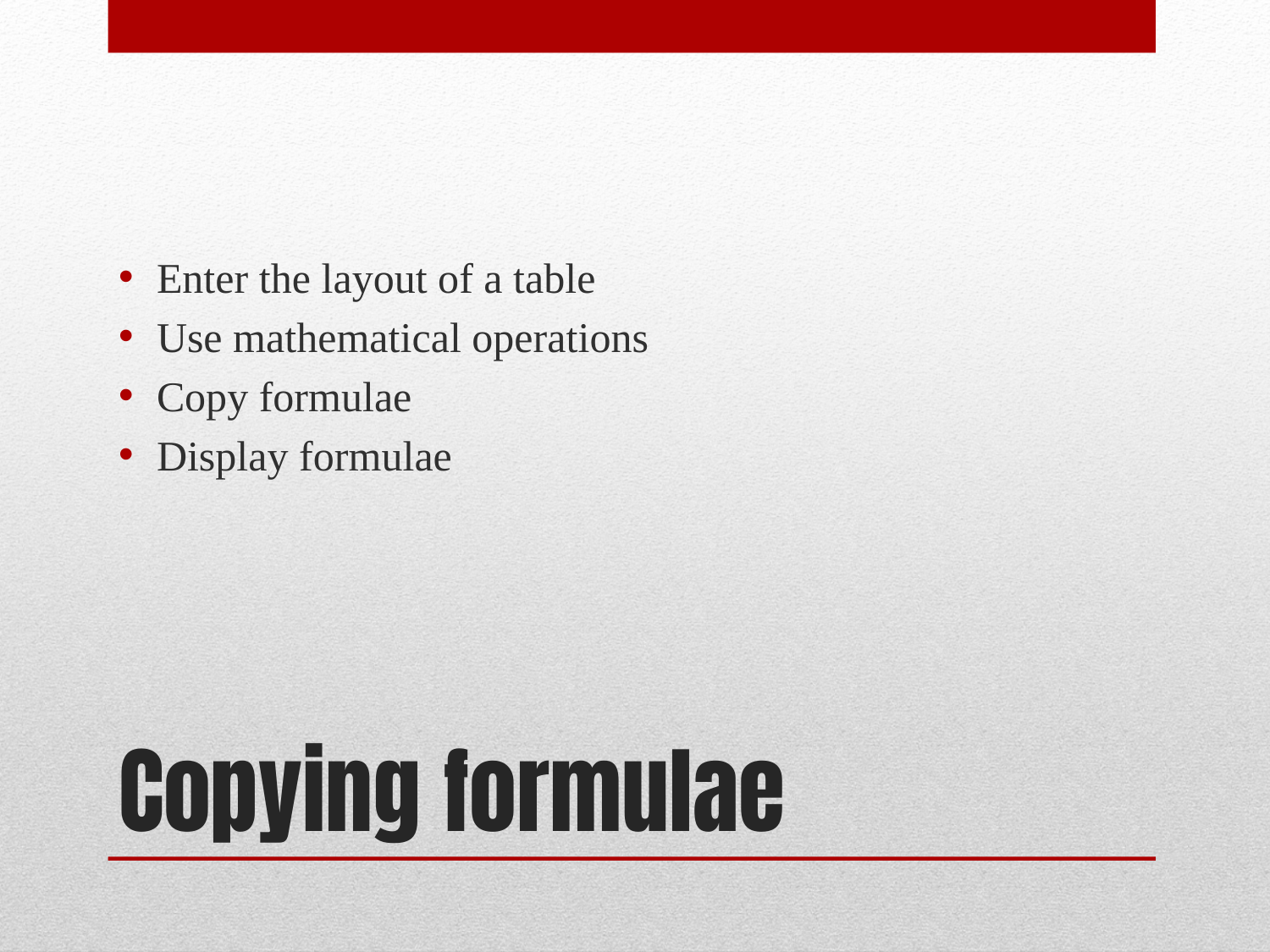

Enter the layout of a table
Use mathematical operations
Copy formulae
Display formulae
# Copying formulae